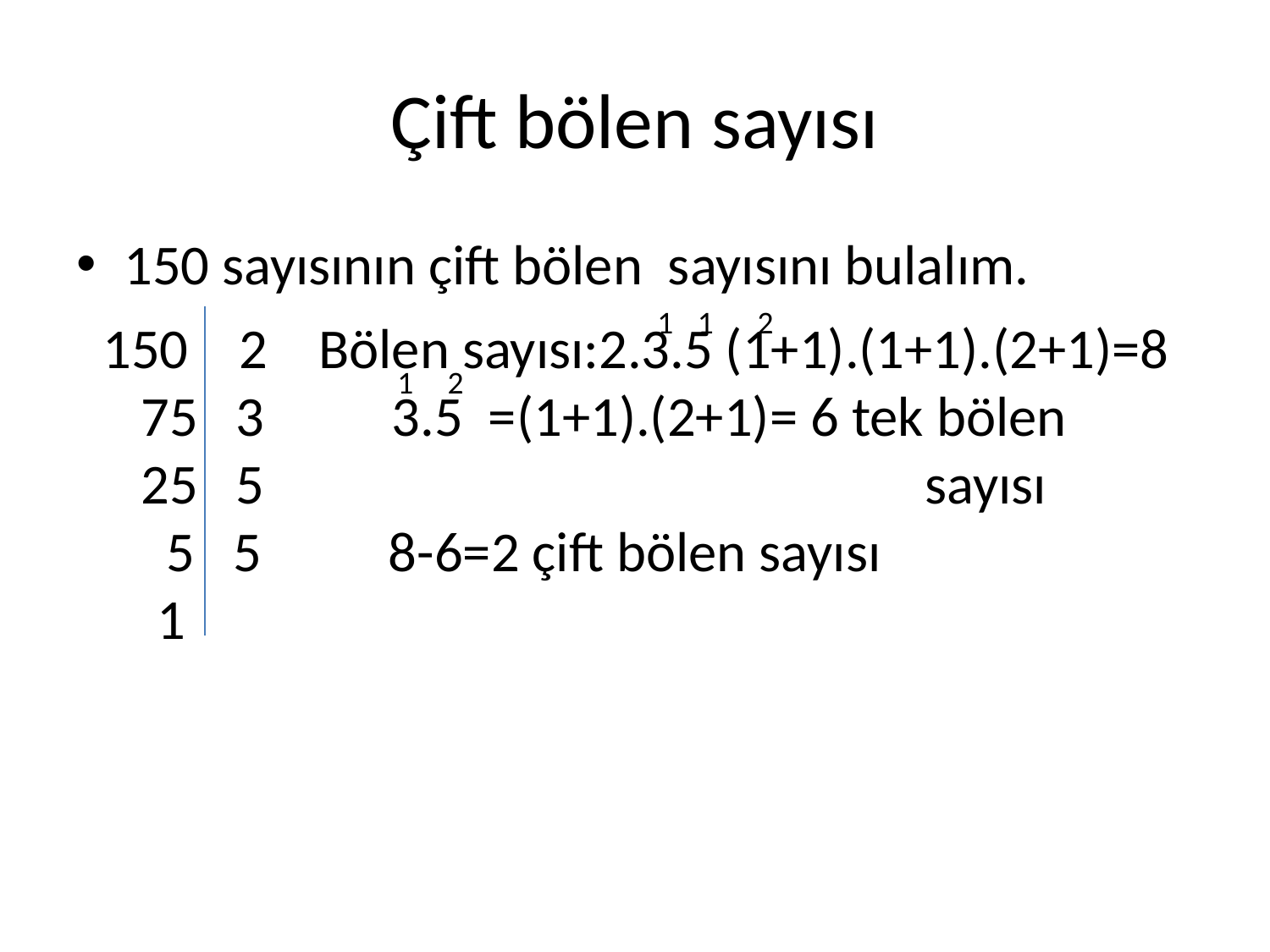

# Çift bölen sayısı
150 sayısının çift bölen  sayısını bulalım.

1
1
2
  150    2    Bölen sayısı:2.3.5 (1+1).(1+1).(2+1)=8
     75   3          3.5  =(1+1).(2+1)= 6 tek bölen
     25   5                                                    sayısı
       5   5          8-6=2 çift bölen sayısı
           1
1
2